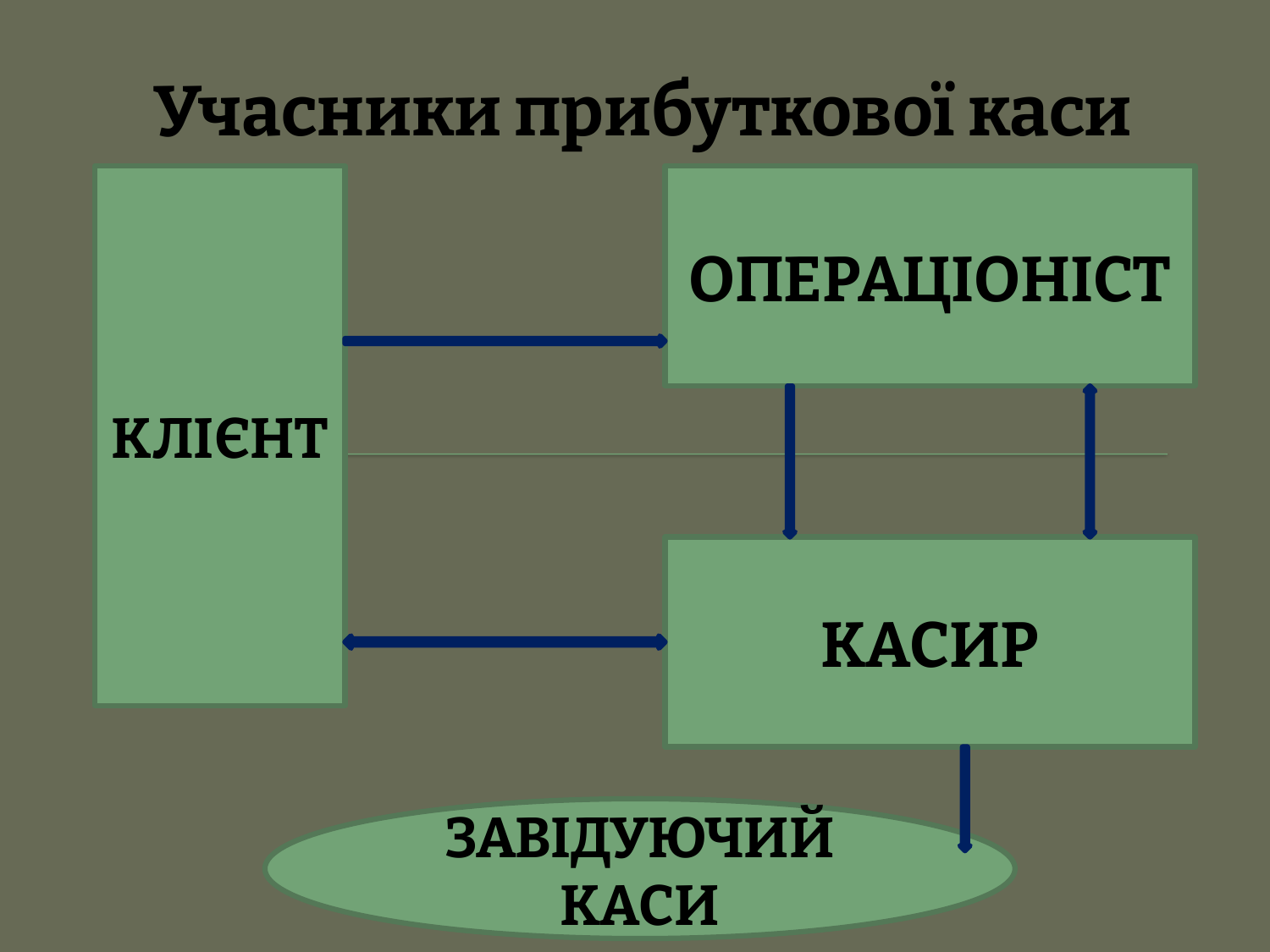

# Учасники прибуткової каси

КЛІЄНТ
ОПЕРАЦІОНІСТ

КАСИР

ЗАВІДУЮЧИЙ КАСИ